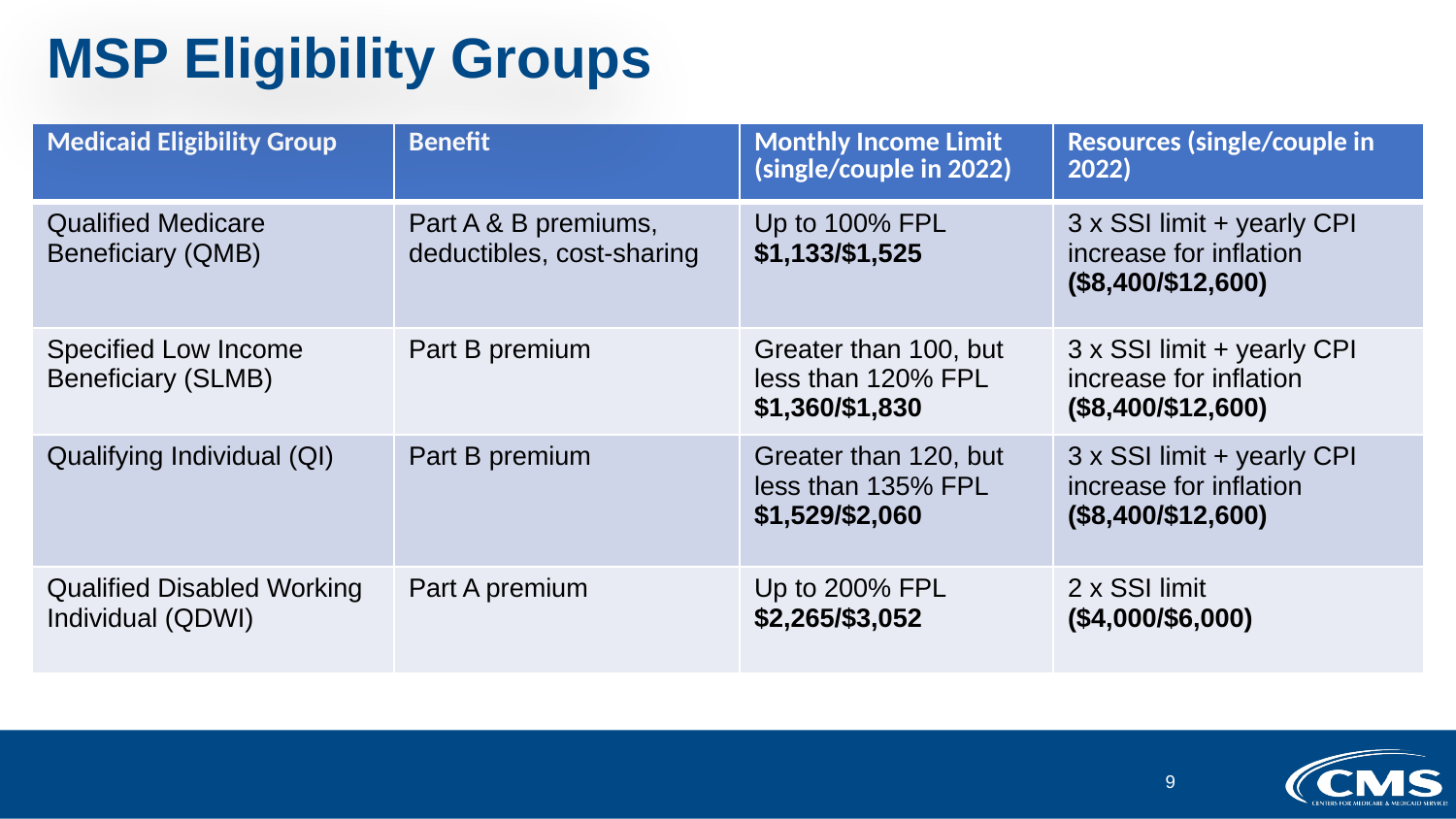

# MSP Eligibility Groups
| Medicaid Eligibility Group | Benefit | Monthly Income Limit (single/couple in 2022) | Resources (single/couple in 2022) |
| --- | --- | --- | --- |
| Qualified Medicare Beneficiary (QMB) | Part A & B premiums, deductibles, cost-sharing | Up to 100% FPL $1,133/$1,525 | 3 x SSI limit + yearly CPI increase for inflation ($8,400/$12,600) |
| Specified Low Income Beneficiary (SLMB) | Part B premium | Greater than 100, but less than 120% FPL $1,360/$1,830 | 3 x SSI limit + yearly CPI increase for inflation ($8,400/$12,600) |
| Qualifying Individual (QI) | Part B premium | Greater than 120, but less than 135% FPL $1,529/$2,060 | 3 x SSI limit + yearly CPI increase for inflation ($8,400/$12,600) |
| Qualified Disabled Working Individual (QDWI) | Part A premium | Up to 200% FPL $2,265/$3,052 | 2 x SSI limit ($4,000/$6,000) |
9